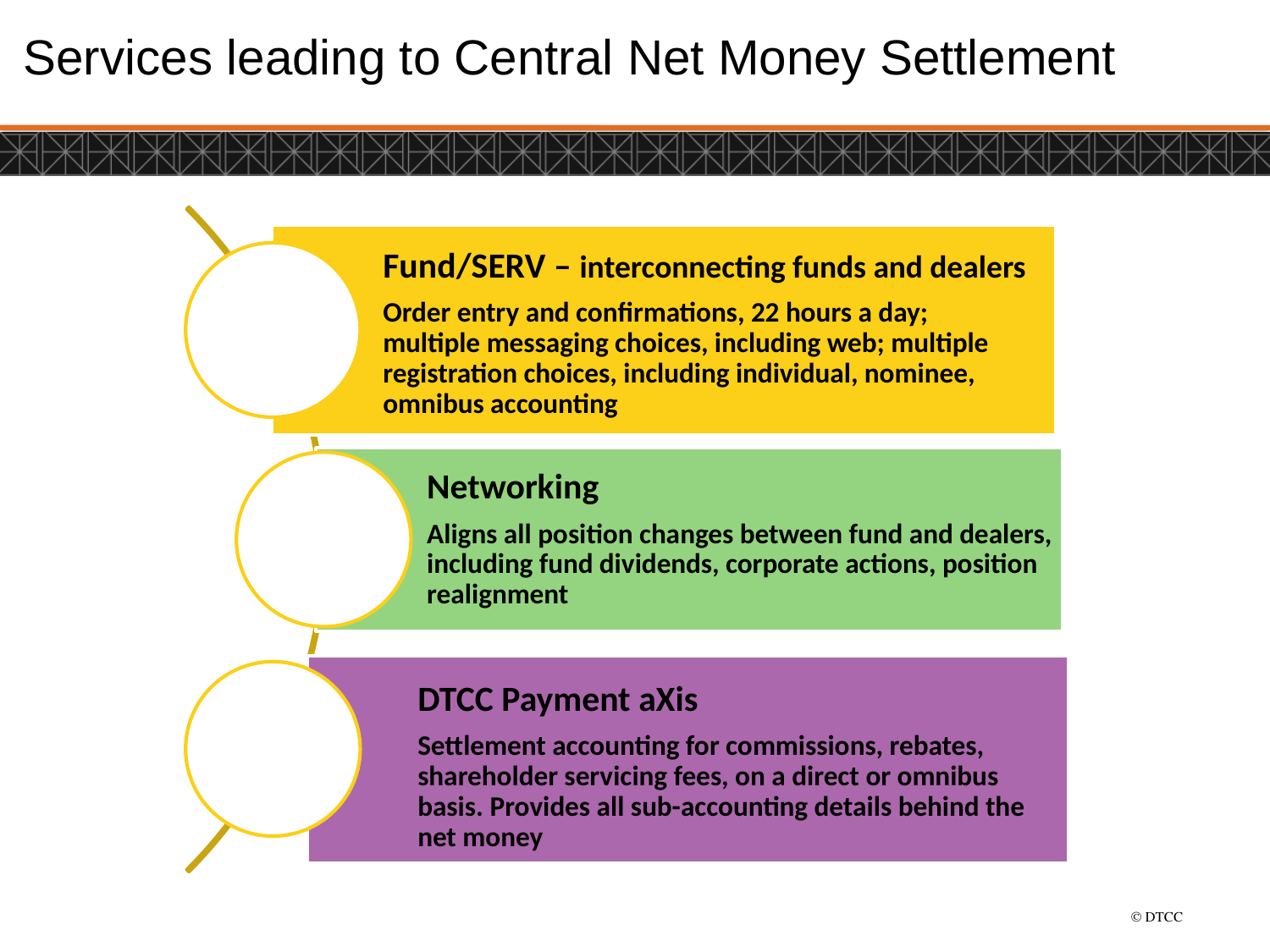

# Services leading to Central Net Money Settlement

Fund/SERV – interconnecting funds and dealers
Order entry and confirmations, 22 hours a day;            multiple messaging choices, including web; multiple registration choices, including individual, nominee, omnibus accounting

Networking
Aligns all position changes between fund and dealers, including fund dividends, corporate actions, position realignment

DTCC Payment aXis
Settlement accounting for commissions, rebates, shareholder servicing fees, on a direct or omnibus basis. Provides all sub-accounting details behind the net money